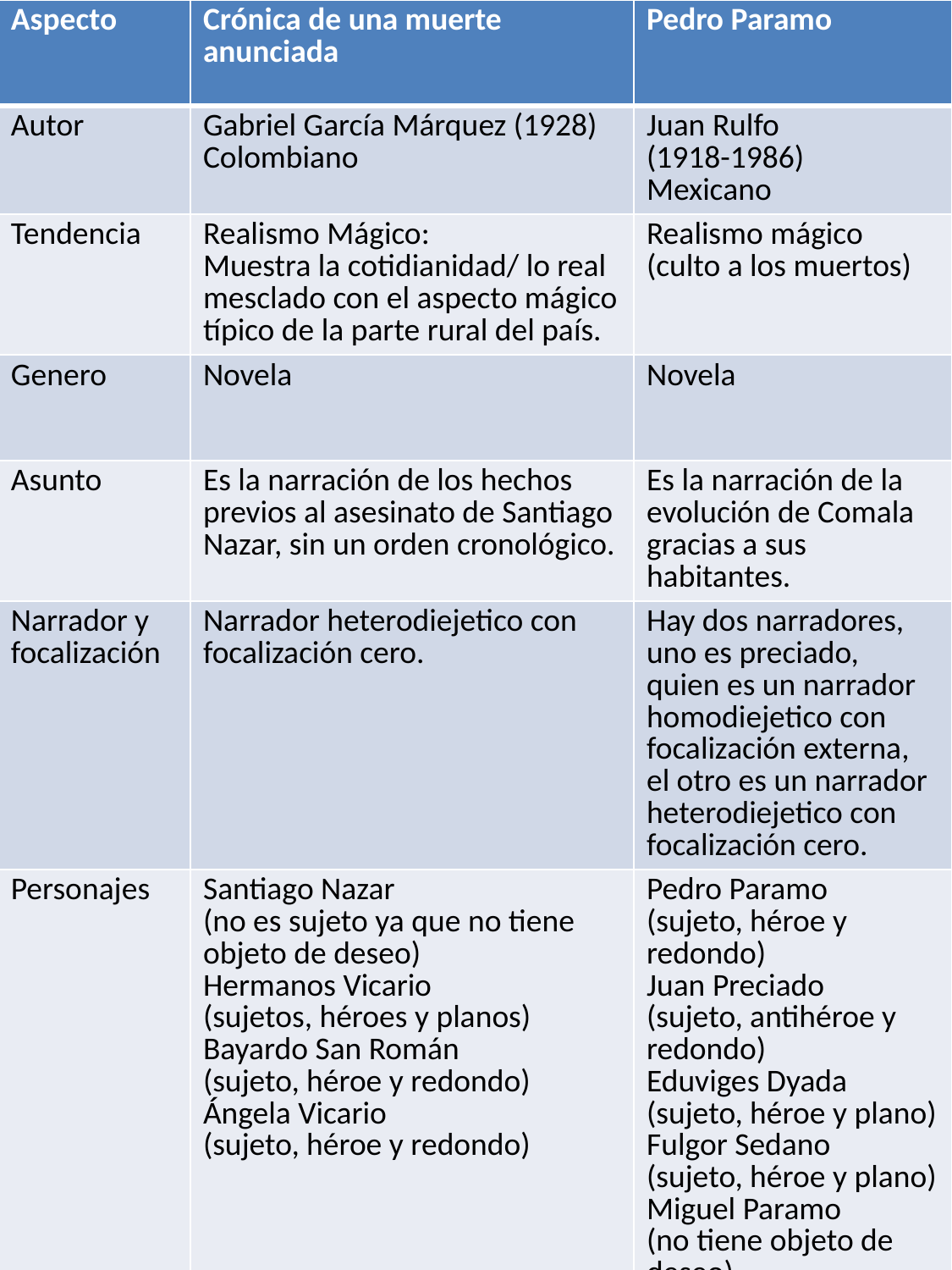

| Aspecto | Crónica de una muerte anunciada | Pedro Paramo |
| --- | --- | --- |
| Autor | Gabriel García Márquez (1928) Colombiano | Juan Rulfo (1918-1986) Mexicano |
| Tendencia | Realismo Mágico: Muestra la cotidianidad/ lo real mesclado con el aspecto mágico típico de la parte rural del país. | Realismo mágico (culto a los muertos) |
| Genero | Novela | Novela |
| Asunto | Es la narración de los hechos previos al asesinato de Santiago Nazar, sin un orden cronológico. | Es la narración de la evolución de Comala gracias a sus habitantes. |
| Narrador y focalización | Narrador heterodiejetico con focalización cero. | Hay dos narradores, uno es preciado, quien es un narrador homodiejetico con focalización externa, el otro es un narrador heterodiejetico con focalización cero. |
| Personajes | Santiago Nazar (no es sujeto ya que no tiene objeto de deseo) Hermanos Vicario (sujetos, héroes y planos) Bayardo San Román (sujeto, héroe y redondo) Ángela Vicario (sujeto, héroe y redondo) | Pedro Paramo (sujeto, héroe y redondo) Juan Preciado (sujeto, antihéroe y redondo) Eduviges Dyada (sujeto, héroe y plano) Fulgor Sedano (sujeto, héroe y plano) Miguel Paramo (no tiene objeto de deseo) |
| Ámbito | Nazar es de un contexto socio-economico de gente con mucha dinero más que todo terratenientes, mientras en el pueblo hay tanto ricos como pobres. Siglo 20. Pueblo costero en Colombia. | Trama de pedro paramo: Es de clase alta y llega a ser el hombre mas importante de Comala Siglo 19 Pueblo mexicano ubicado en un desierto. Trama juan preciado: Juan preciado no es de un clase muy alta y el pueblo se encuentra en una situación precaria Siglo 19 Pueblo mexicano ubicado en un desierto. |
| Espacio | El pueblo (amplio, tópico y abierto) Plaza (reducido, tópico y abierto) Casa de los Nazar (reducido y cerrado) Tienda de Clotilde Armenta (reducido, temático y cerrado) | Cómala (amplio, tópico y abierto) La media luna (reducido, tópico y abierto) Casa de la media luna (reducido, tópico y cerrado) Tumba (reducido, tópico y cerrado) Camino hacia Cómala (reducido, tópico y abierto) Casa de Eduviges (reducido, cerrado y tópico) |
| Tiempo | Mitades del siglo 20 | Después de las guerras cristeras |
| Titulo | Mixto Temático Rematico | Temático |
| Temas | Estatus socio-económico Morbosidad Honor Religión Muerte | Maldad Terratenientes Estatus socio-económico Religión Muerte Culto a los muertos |